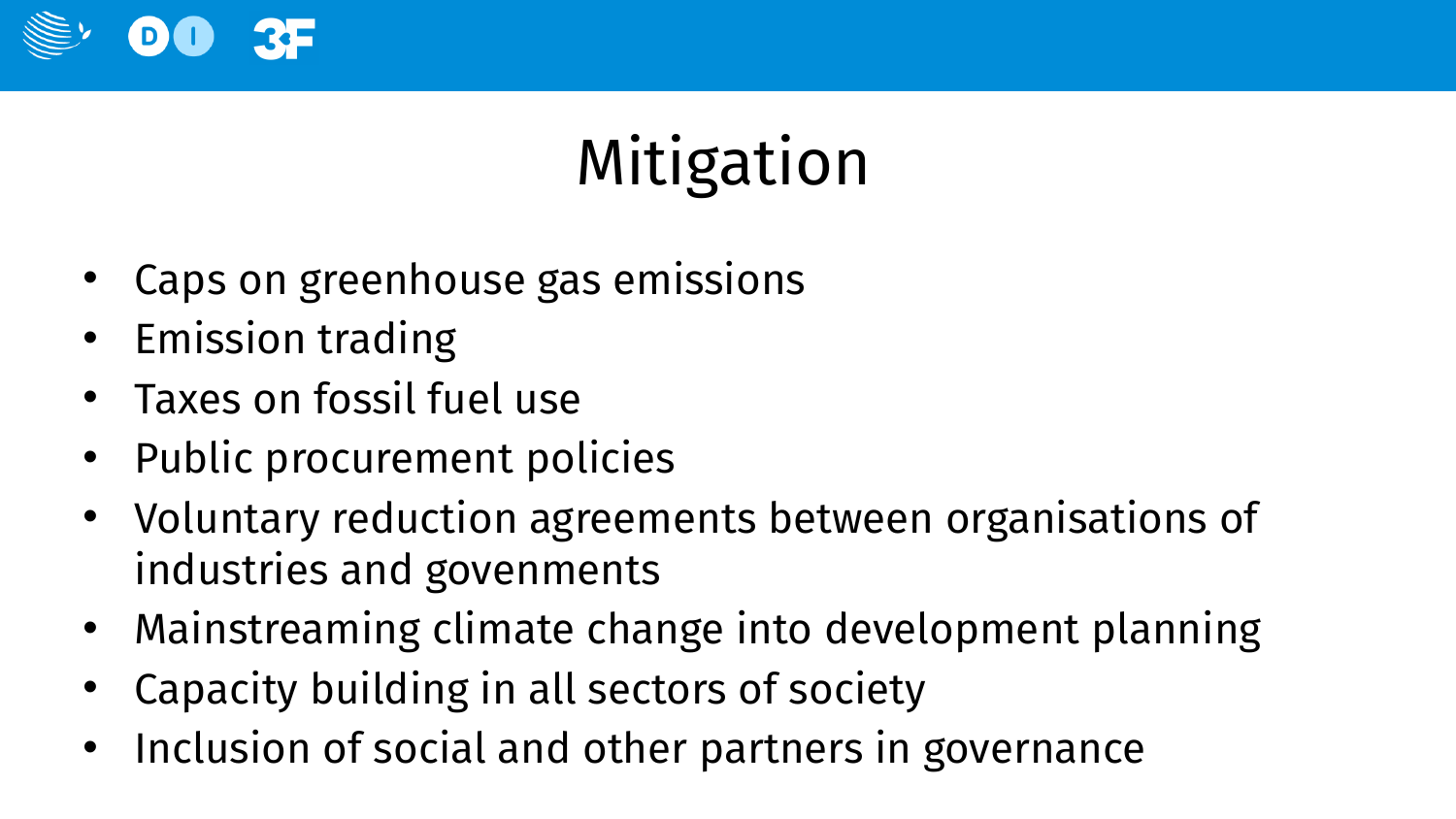

# Mitigation
Caps on greenhouse gas emissions
Emission trading
Taxes on fossil fuel use
Public procurement policies
Voluntary reduction agreements between organisations of industries and govenments
Mainstreaming climate change into development planning
Capacity building in all sectors of society
Inclusion of social and other partners in governance